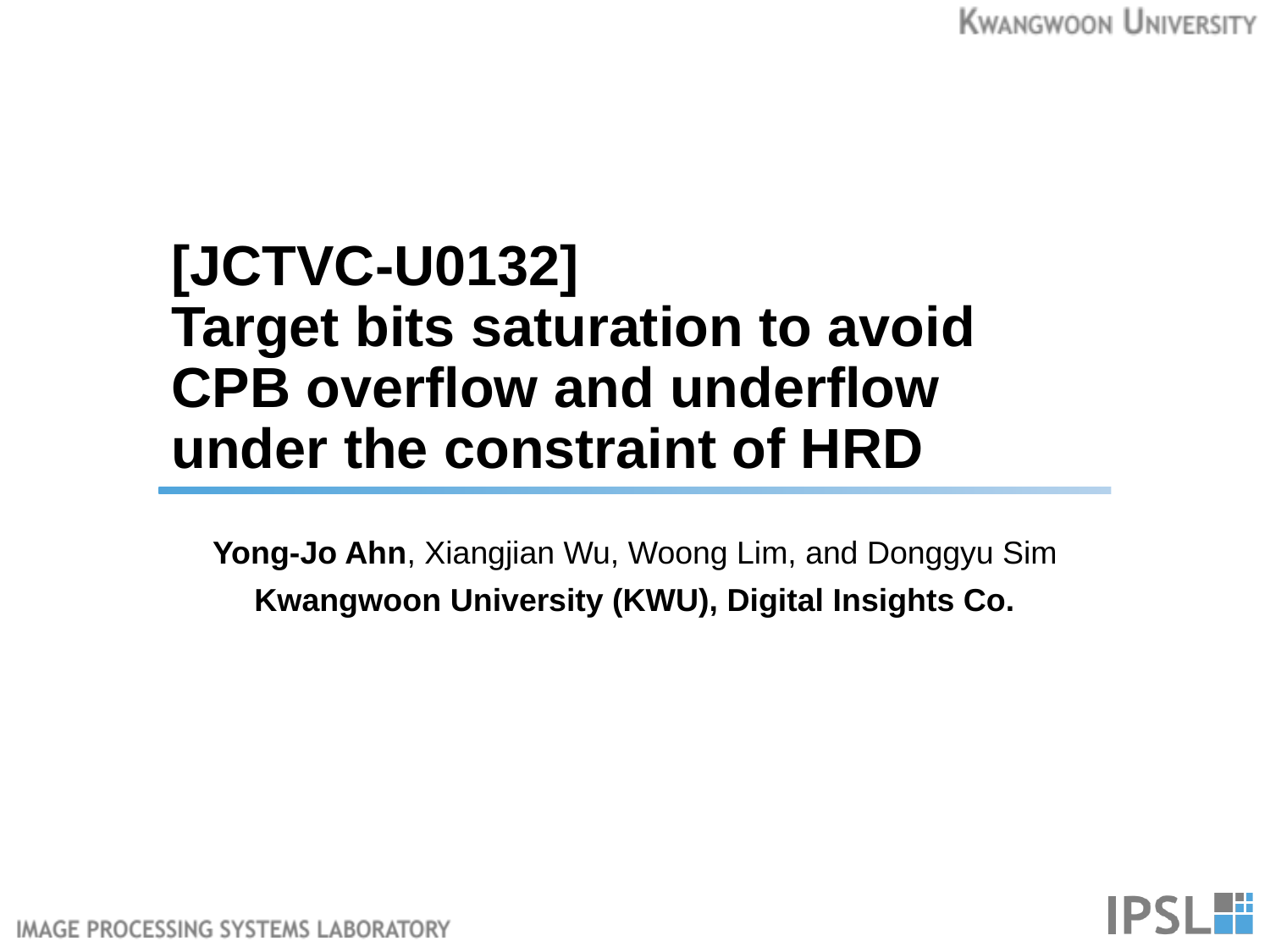

# [JCTVC-U0132] Target bits saturation to avoid CPB overflow and underflow under the constraint of HRD
Yong-Jo Ahn, Xiangjian Wu, Woong Lim, and Donggyu Sim
Kwangwoon University (KWU), Digital Insights Co.